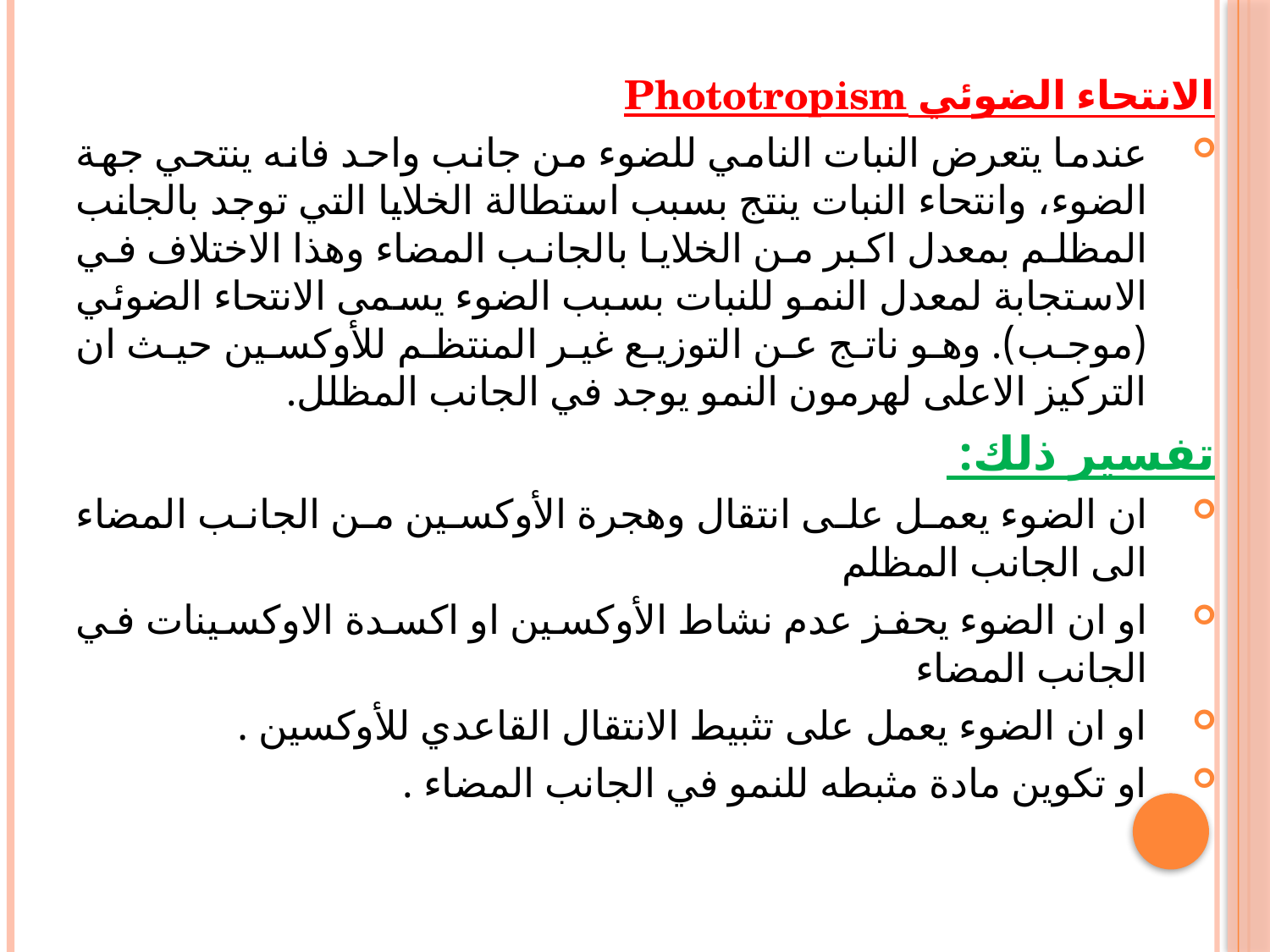

الانتحاء الضوئي Phototropism
عندما يتعرض النبات النامي للضوء من جانب واحد فانه ينتحي جهة الضوء، وانتحاء النبات ينتج بسبب استطالة الخلايا التي توجد بالجانب المظلم بمعدل اكبر من الخلايا بالجانب المضاء وهذا الاختلاف في الاستجابة لمعدل النمو للنبات بسبب الضوء يسمى الانتحاء الضوئي (موجب). وهو ناتج عن التوزيع غير المنتظم للأوكسين حيث ان التركيز الاعلى لهرمون النمو يوجد في الجانب المظلل.
تفسير ذلك:
ان الضوء يعمل على انتقال وهجرة الأوكسين من الجانب المضاء الى الجانب المظلم
او ان الضوء يحفز عدم نشاط الأوكسين او اكسدة الاوكسينات في الجانب المضاء
او ان الضوء يعمل على تثبيط الانتقال القاعدي للأوكسين .
او تكوين مادة مثبطه للنمو في الجانب المضاء .